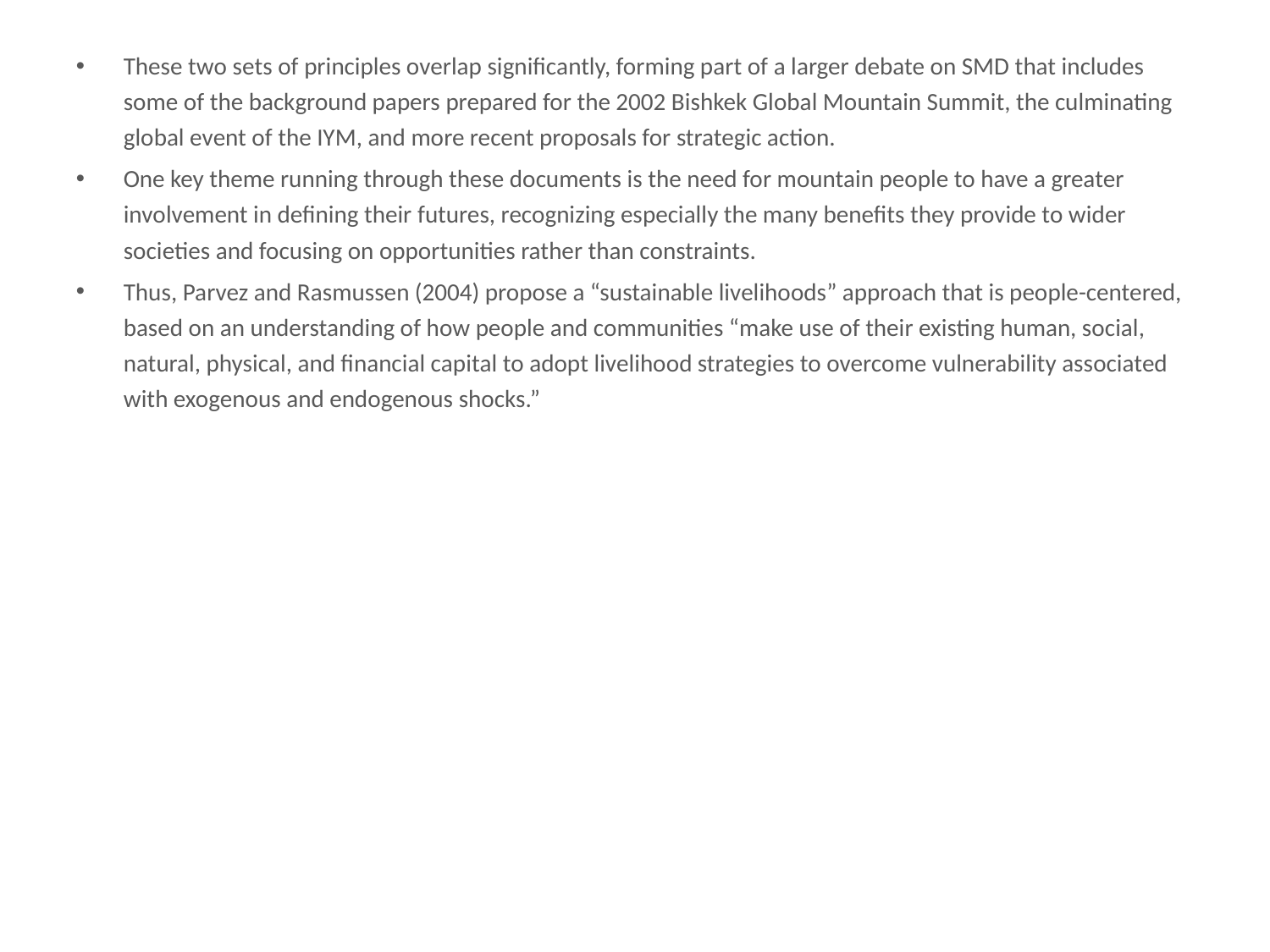

# These two sets of principles overlap significantly, forming part of a larger ...
These two sets of principles overlap significantly, forming part of a larger debate on SMD that includes some of the background papers prepared for the 2002 Bishkek Global Mountain Summit, the culminating global event of the IYM, and more recent proposals for strategic action.
One key theme running through these documents is the need for mountain people to have a greater involvement in defining their futures, recognizing especially the many benefits they provide to wider societies and focusing on opportunities rather than constraints.
Thus, Parvez and Rasmussen (2004) propose a “sustainable livelihoods” approach that is people-centered, based on an understanding of how people and communities “make use of their existing human, social, natural, physical, and financial capital to adopt livelihood strategies to overcome vulnerability associated with exogenous and endogenous shocks.”